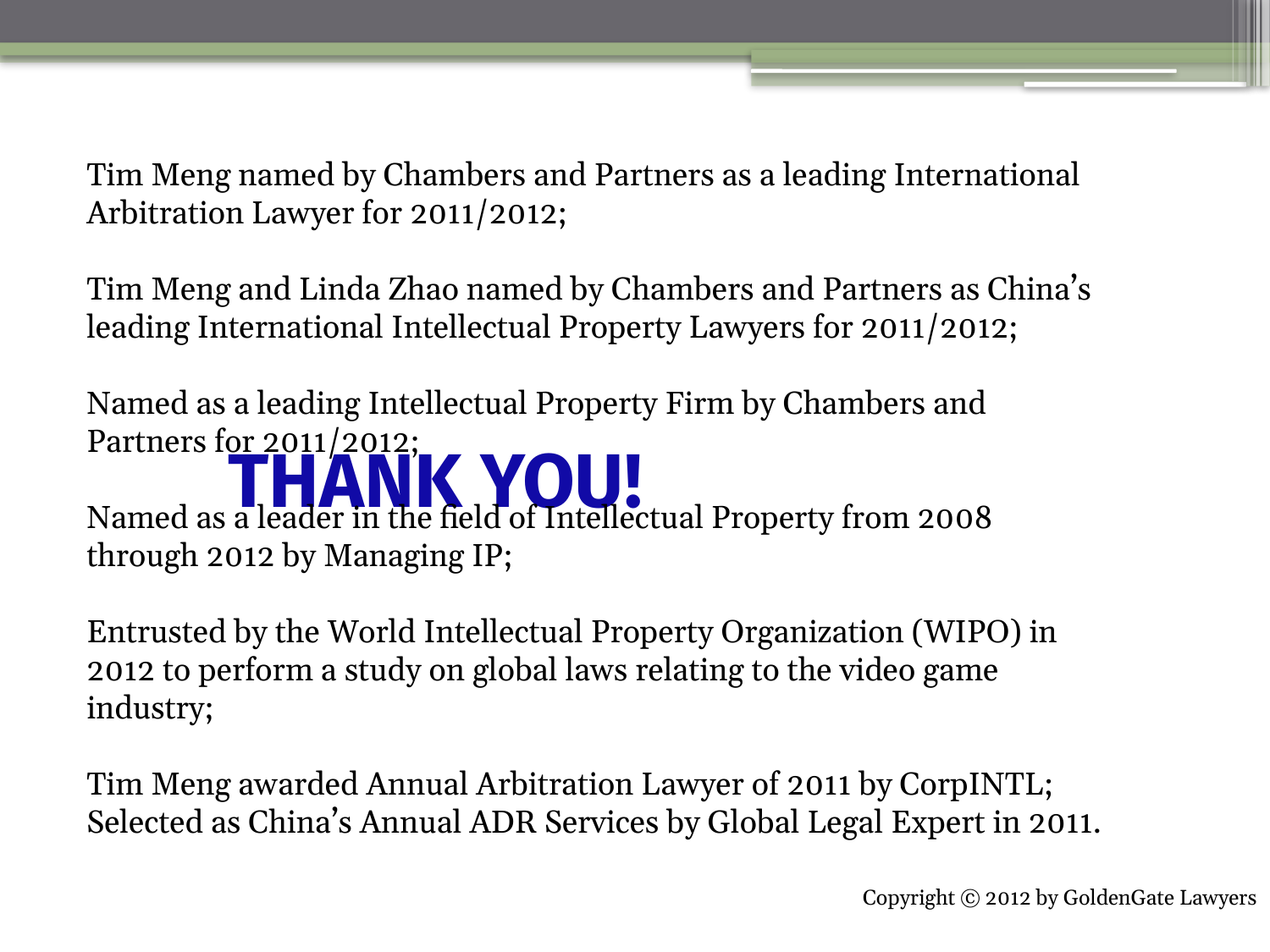

Tim Meng named by Chambers and Partners as a leading International Arbitration Lawyer for 2011/2012;

Tim Meng and Linda Zhao named by Chambers and Partners as China’s leading International Intellectual Property Lawyers for 2011/2012;

Named as a leading Intellectual Property Firm by Chambers and Partners for 2011/2012;

Named as a leader in the field of Intellectual Property from 2008 through 2012 by Managing IP;

Entrusted by the World Intellectual Property Organization (WIPO) in 2012 to perform a study on global laws relating to the video game industry;

Tim Meng awarded Annual Arbitration Lawyer of 2011 by CorpINTL;
Selected as China’s Annual ADR Services by Global Legal Expert in 2011.

# THANK YOU!
Copyright © 2012 by GoldenGate Lawyers